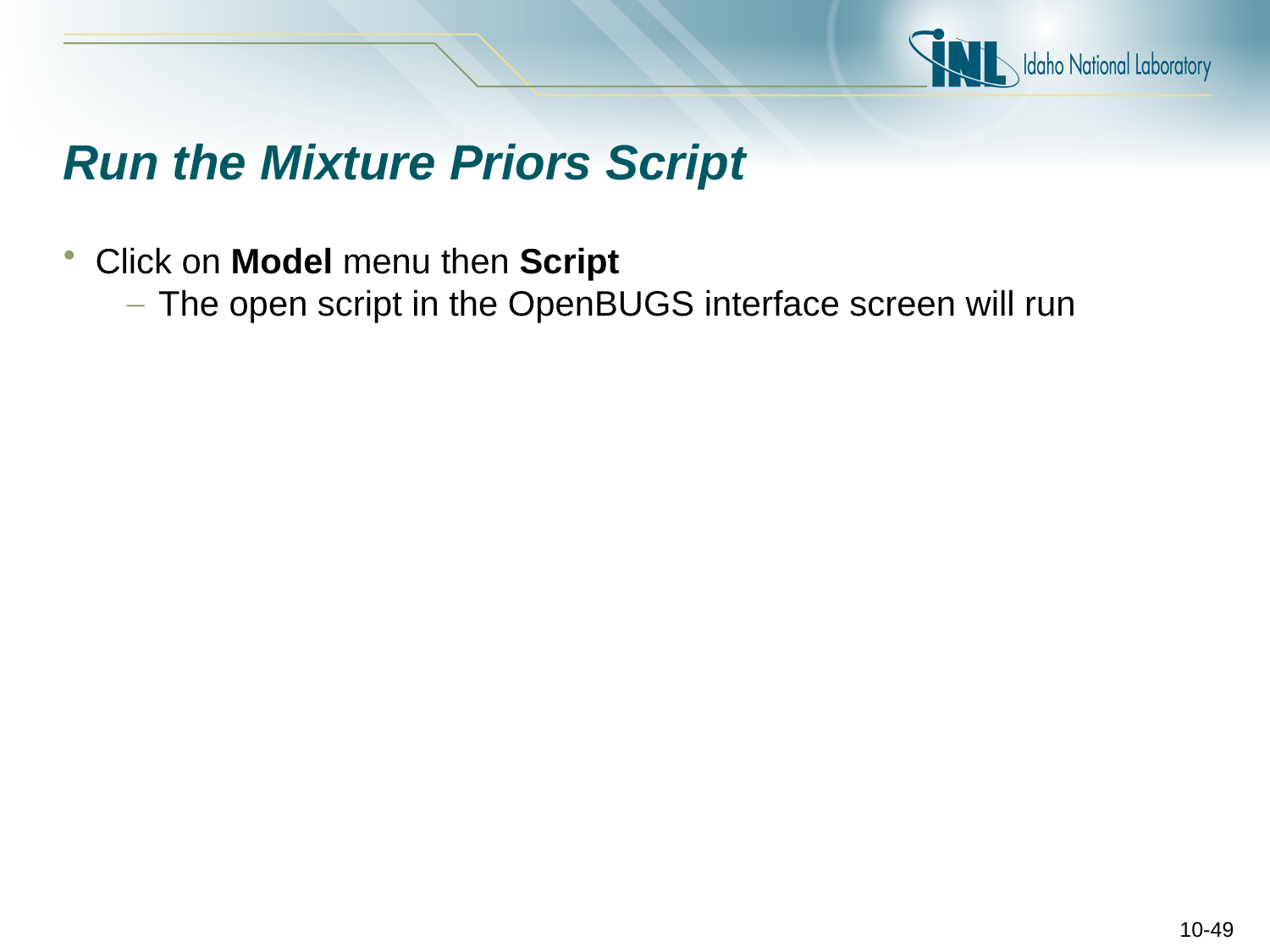

# Run the Mixture Priors Script
Click on Model menu then Script
The open script in the OpenBUGS interface screen will run

10-49